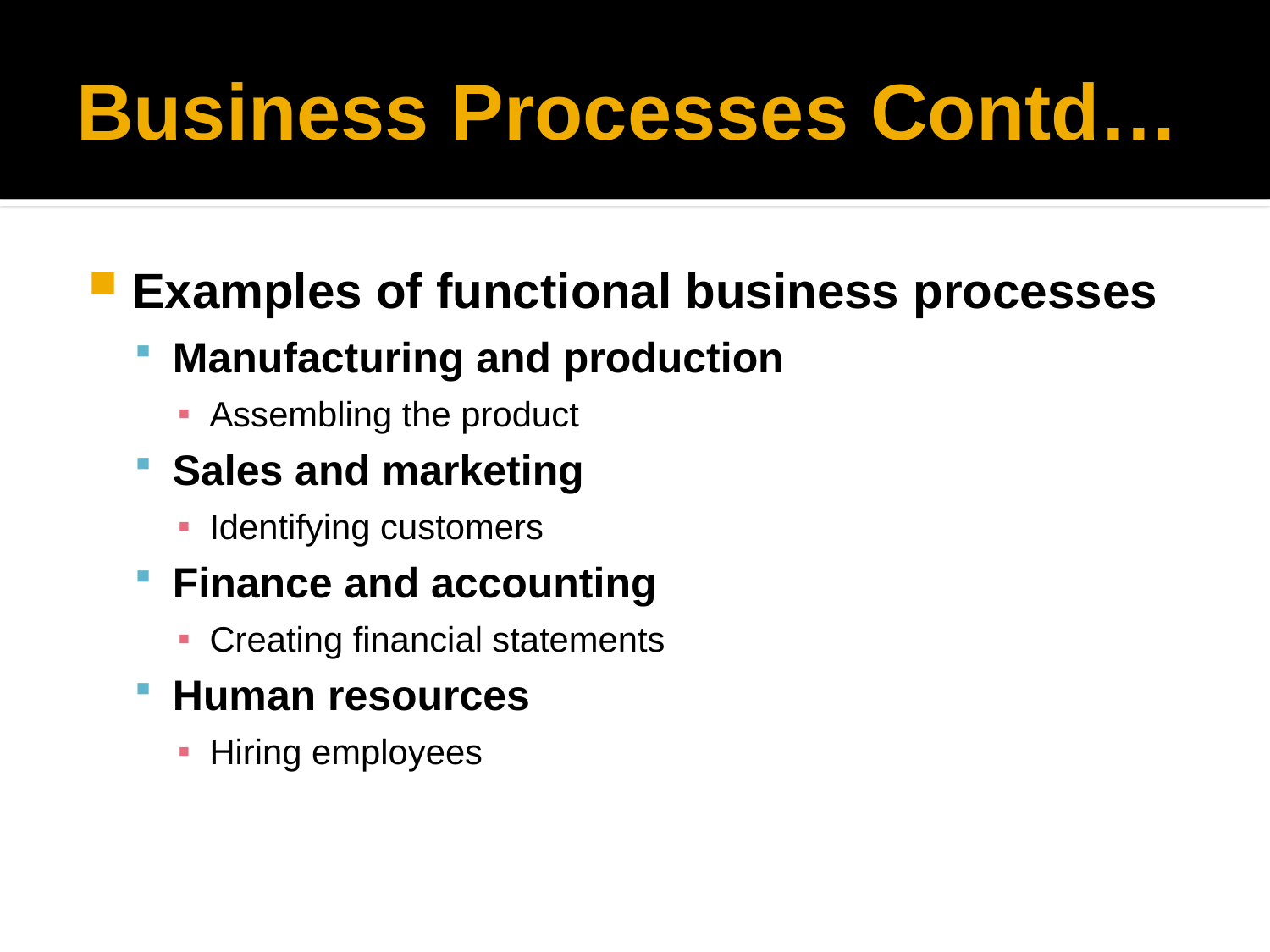

# Business Processes Contd…
Examples of functional business processes
Manufacturing and production
Assembling the product
Sales and marketing
Identifying customers
Finance and accounting
Creating financial statements
Human resources
Hiring employees